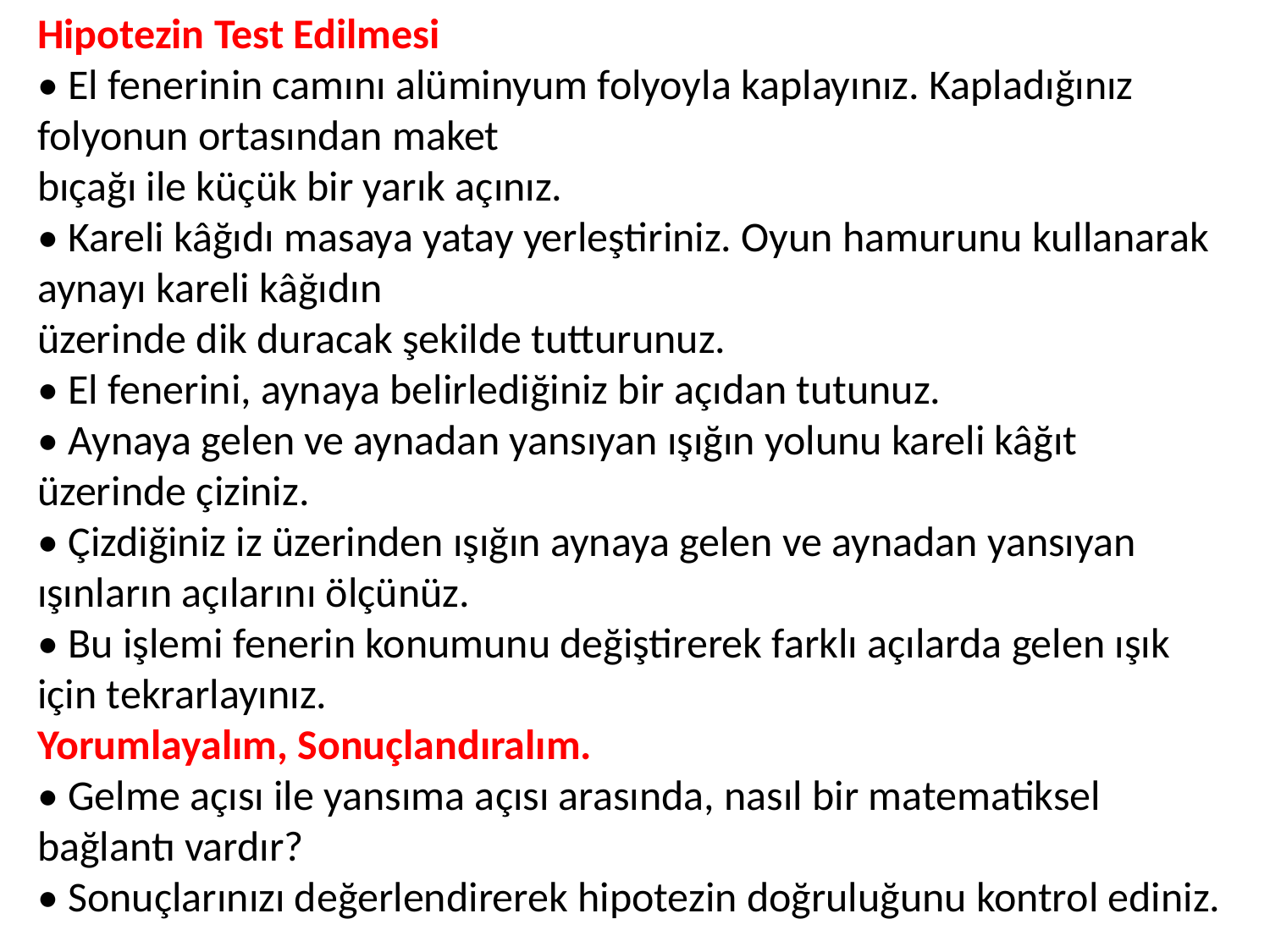

Hipotezin Test Edilmesi
• El fenerinin camını alüminyum folyoyla kaplayınız. Kapladığınız folyonun ortasından maket
bıçağı ile küçük bir yarık açınız.
• Kareli kâğıdı masaya yatay yerleştiriniz. Oyun hamurunu kullanarak aynayı kareli kâğıdın
üzerinde dik duracak şekilde tutturunuz.
• El fenerini, aynaya belirlediğiniz bir açıdan tutunuz.
• Aynaya gelen ve aynadan yansıyan ışığın yolunu kareli kâğıt üzerinde çiziniz.
• Çizdiğiniz iz üzerinden ışığın aynaya gelen ve aynadan yansıyan ışınların açılarını ölçünüz.
• Bu işlemi fenerin konumunu değiştirerek farklı açılarda gelen ışık için tekrarlayınız.
Yorumlayalım, Sonuçlandıralım.
• Gelme açısı ile yansıma açısı arasında, nasıl bir matematiksel bağlantı vardır?
• Sonuçlarınızı değerlendirerek hipotezin doğruluğunu kontrol ediniz.